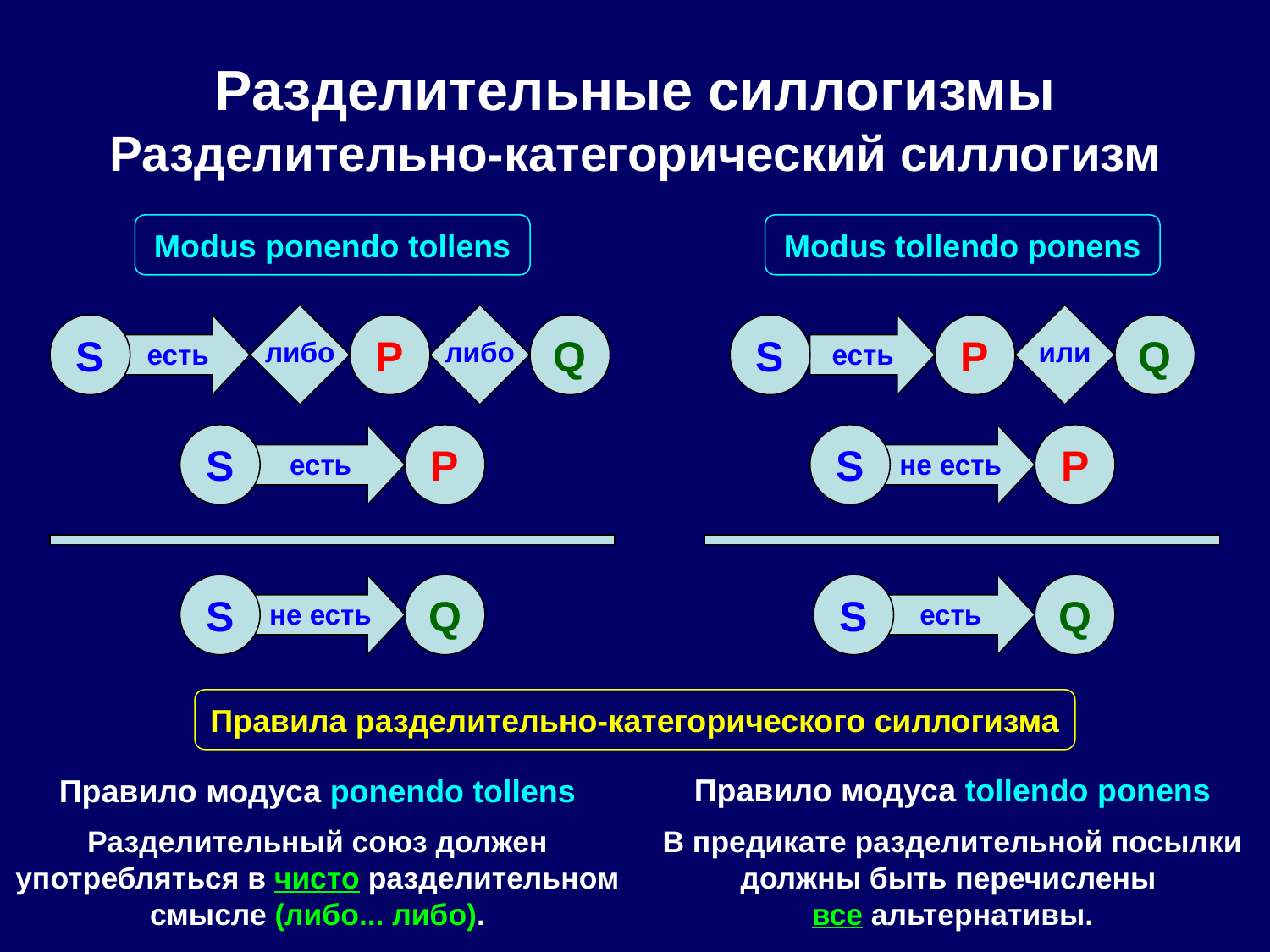

# Разделительные силлогизмы Разделительно-категорический силлогизм
Modus ponendo tollens
Modus tollendo ponens
либо
либо
или
S
есть
P
Q
S
есть
P
Q
S
есть
P
S
не есть
P

S
не есть
Q
S
есть
Q
Правила разделительно-категорического силлогизма
Правило модуса ponendo tollens
Правило модуса tollendo ponens
Разделительный союз должен употребляться в чисто разделительном смысле (либо... либо).
В предикате разделительной посылки должны быть перечислены
все альтернативы.